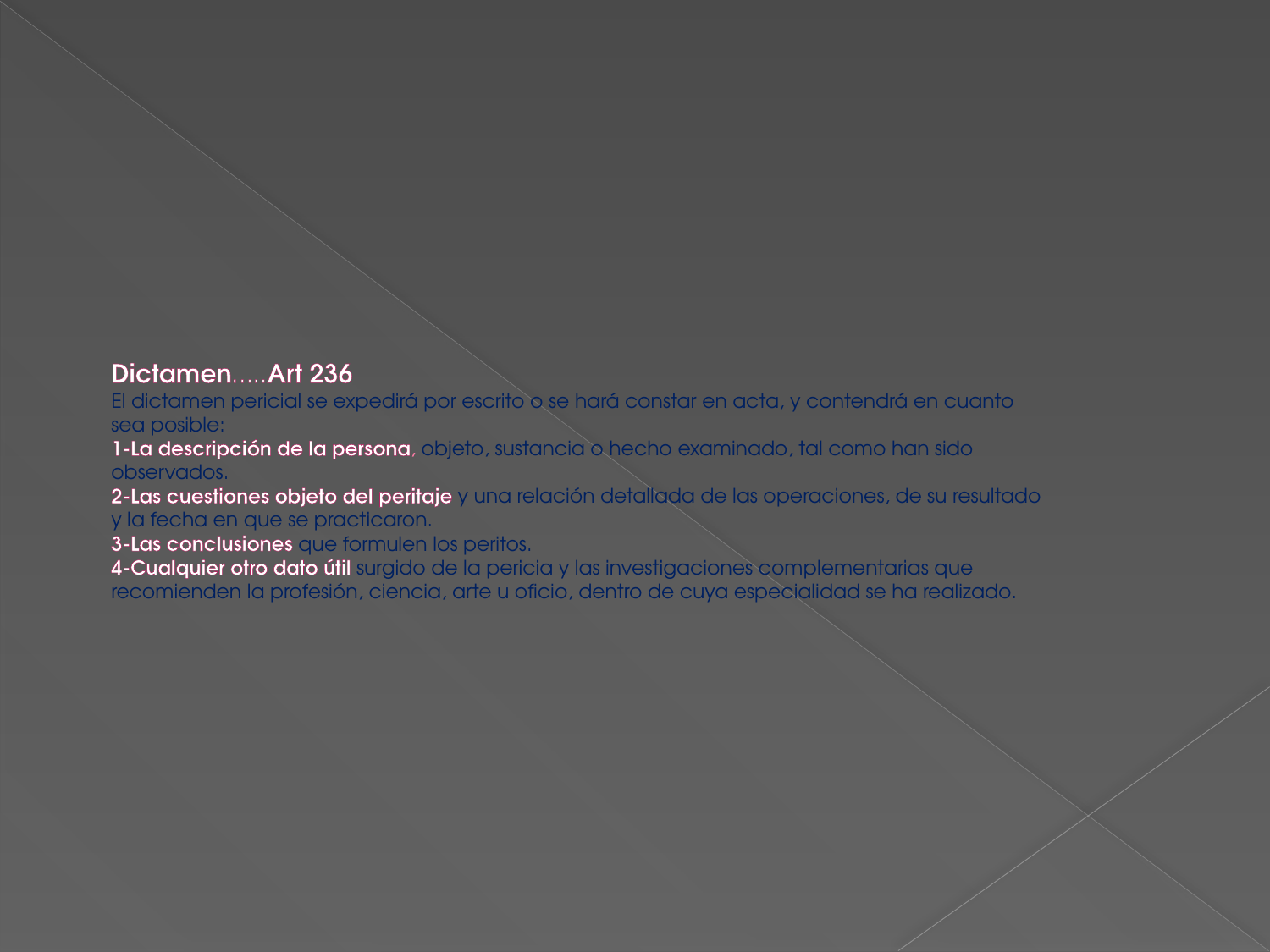

# Dictamen…..Art 236 El dictamen pericial se expedirá por escrito o se hará constar en acta, y contendrá en cuanto sea posible: 1-La descripción de la persona, objeto, sustancia o hecho examinado, tal como han sido observados. 2-Las cuestiones objeto del peritaje y una relación detallada de las operaciones, de su resultado y la fecha en que se practicaron. 3-Las conclusiones que formulen los peritos. 4-Cualquier otro dato útil surgido de la pericia y las investigaciones complementarias que recomienden la profesión, ciencia, arte u oficio, dentro de cuya especialidad se ha realizado.